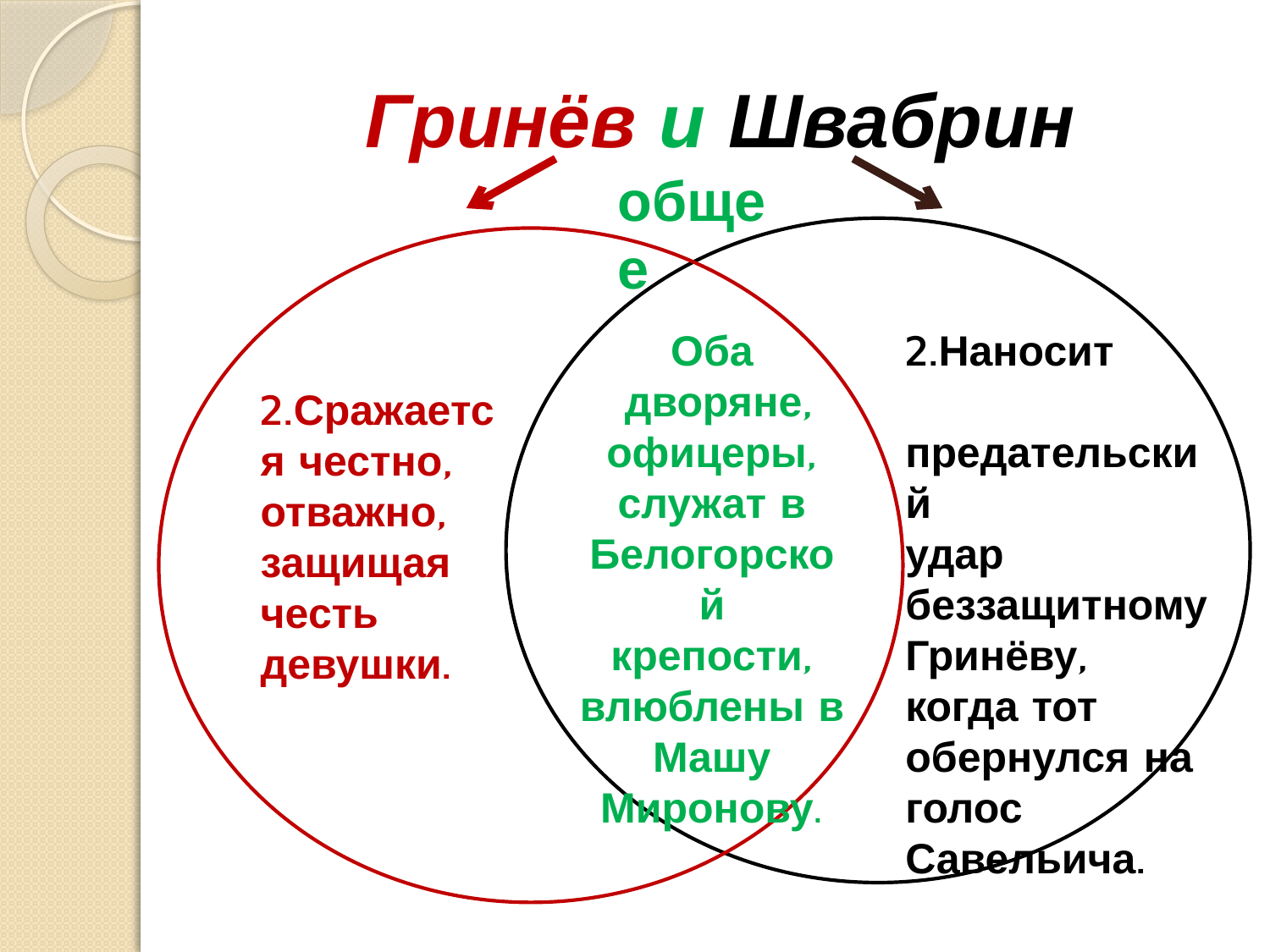

# Гринёв и Швабрин
общее

Оба
 дворяне,
офицеры, служат в Белогорской
крепости, влюблены в Машу Миронову.
2.Наносит
 предательский
удар беззащитному
Гринёву, когда тот обернулся на голос Савельича.
2.Сражается честно,
отважно, защищая честь девушки.